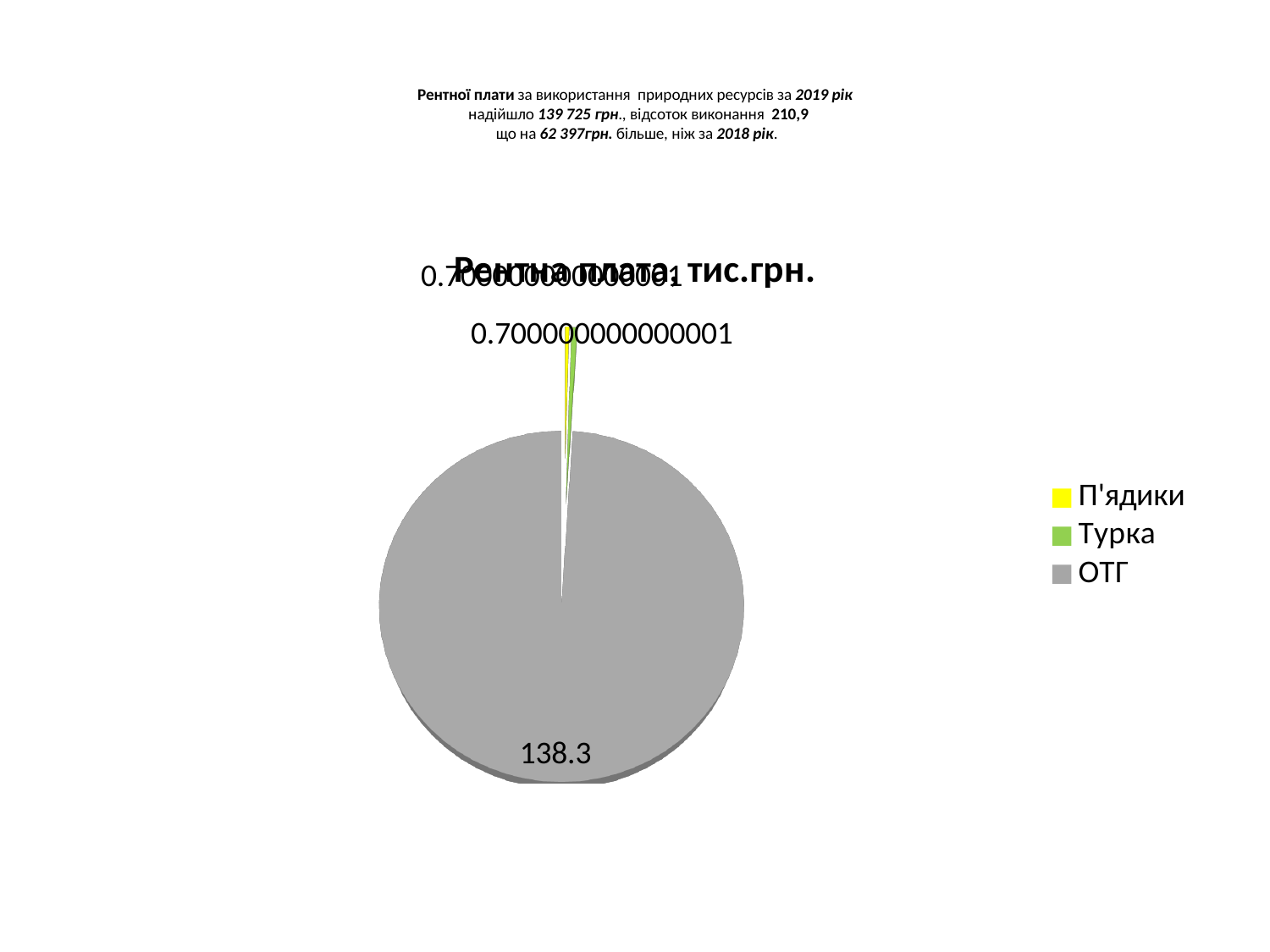

# Рентної плати за використання  природних ресурсів за 2019 рік надійшло 139 725 грн., відсоток виконання  210,9 що на 62 397грн. більше, ніж за 2018 рік.

[unsupported chart]